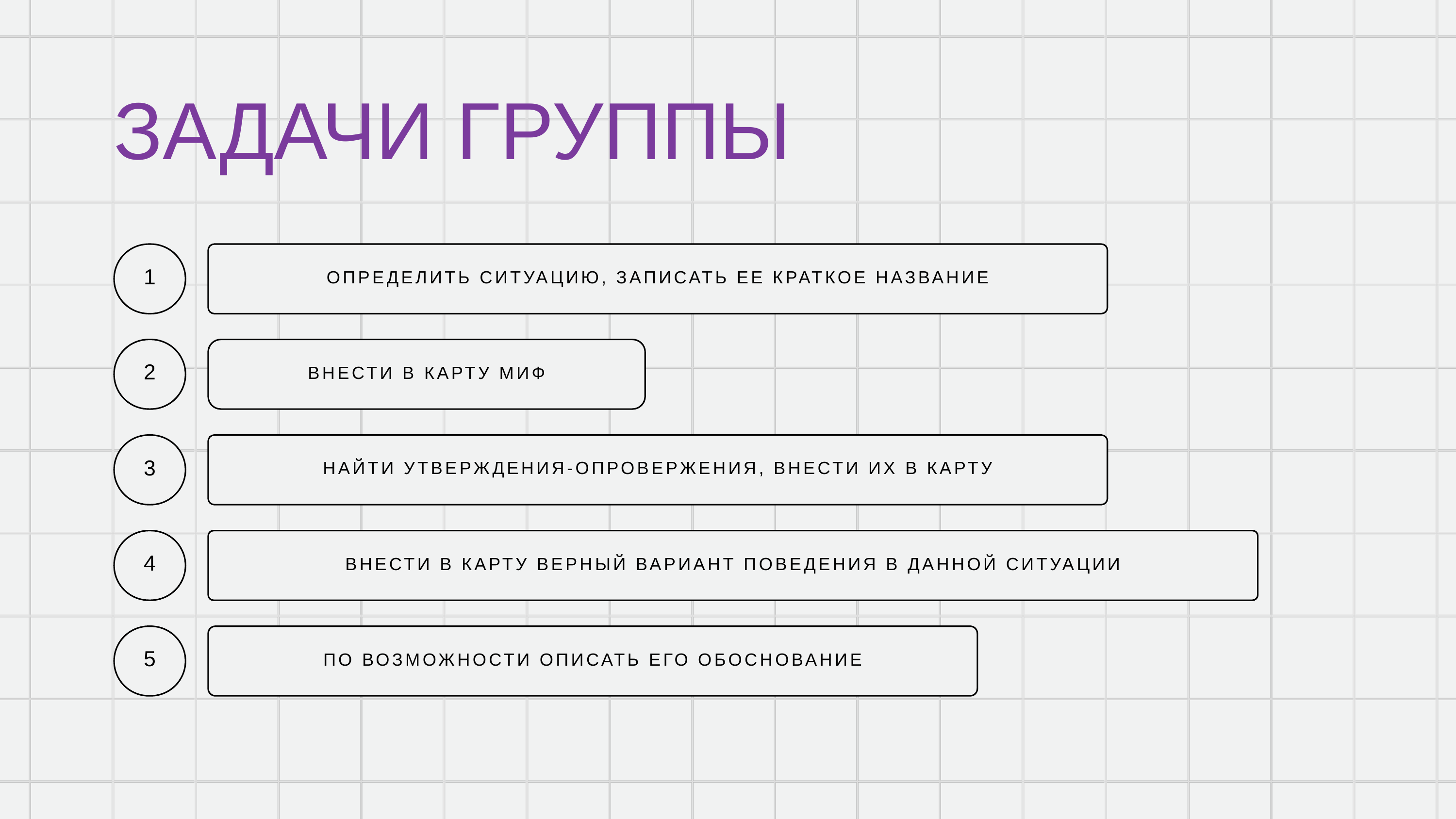

ЗАДАЧИ ГРУППЫ

1

ОПРЕДЕЛИТЬ СИТУАЦИЮ, ЗАПИСАТЬ ЕЕ КРАТКОЕ НАЗВАНИЕ

2

ВНЕСТИ В КАРТУ МИФ

3

НАЙТИ УТВЕРЖДЕНИЯ-ОПРОВЕРЖЕНИЯ, ВНЕСТИ ИХ В КАРТУ

4

ВНЕСТИ В КАРТУ ВЕРНЫЙ ВАРИАНТ ПОВЕДЕНИЯ В ДАННОЙ СИТУАЦИИ

5

ПО ВОЗМОЖНОСТИ ОПИСАТЬ ЕГО ОБОСНОВАНИЕ